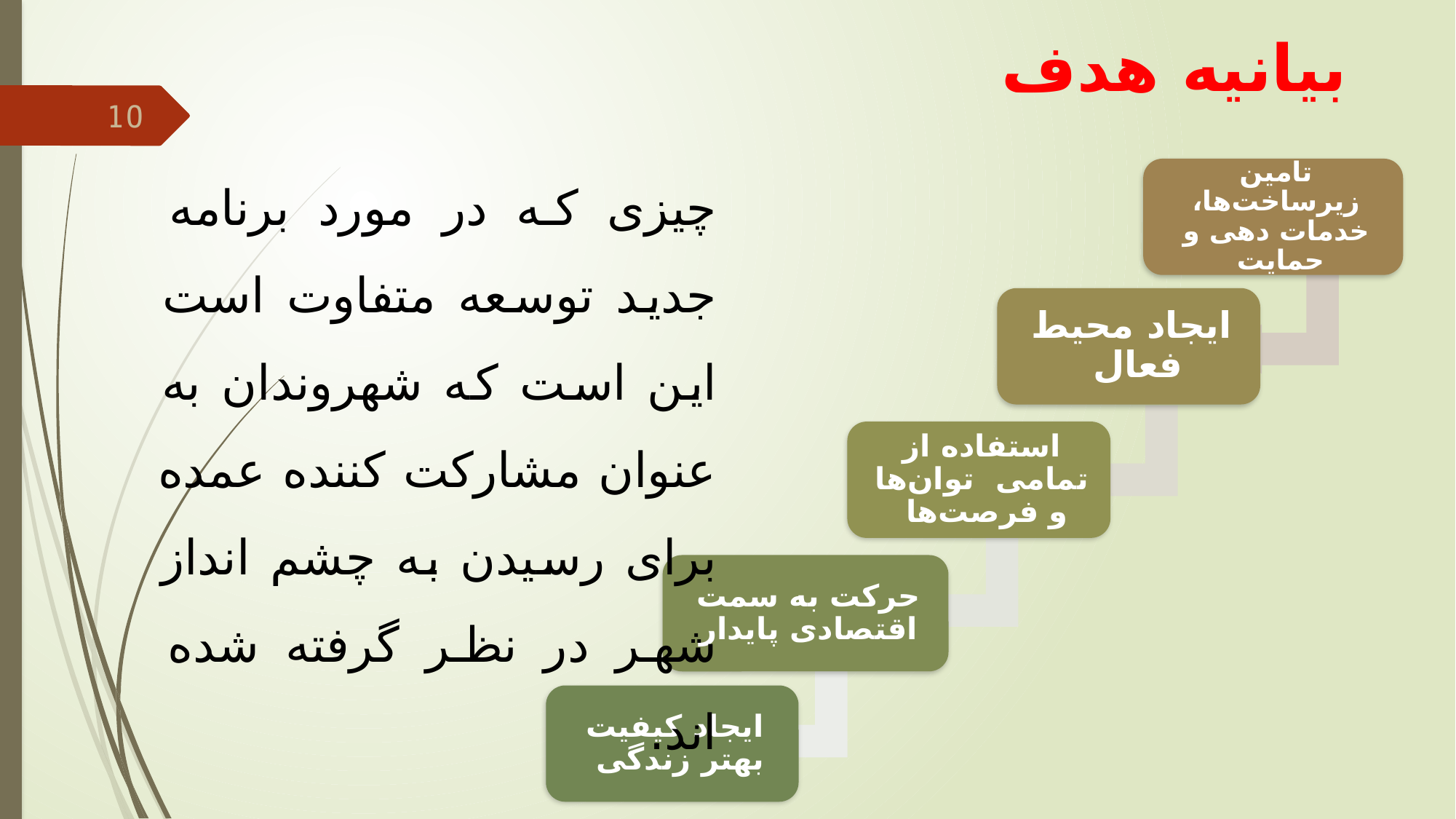

# بیانیه هدف
10
چیزی که در مورد برنامه جدید توسعه متفاوت است این است که شهروندان به عنوان مشارکت کننده عمده برای رسیدن به چشم انداز شهر در نظر گرفته شده اند.
تامین زیرساخت‌ها، خدمات دهی و حمایت
ایجاد محیط فعال
استفاده از تمامی  توان‌ها و فرصت‌ها
حرکت به سمت اقتصادی پایدار
ایجاد کیفیت بهتر زندگی